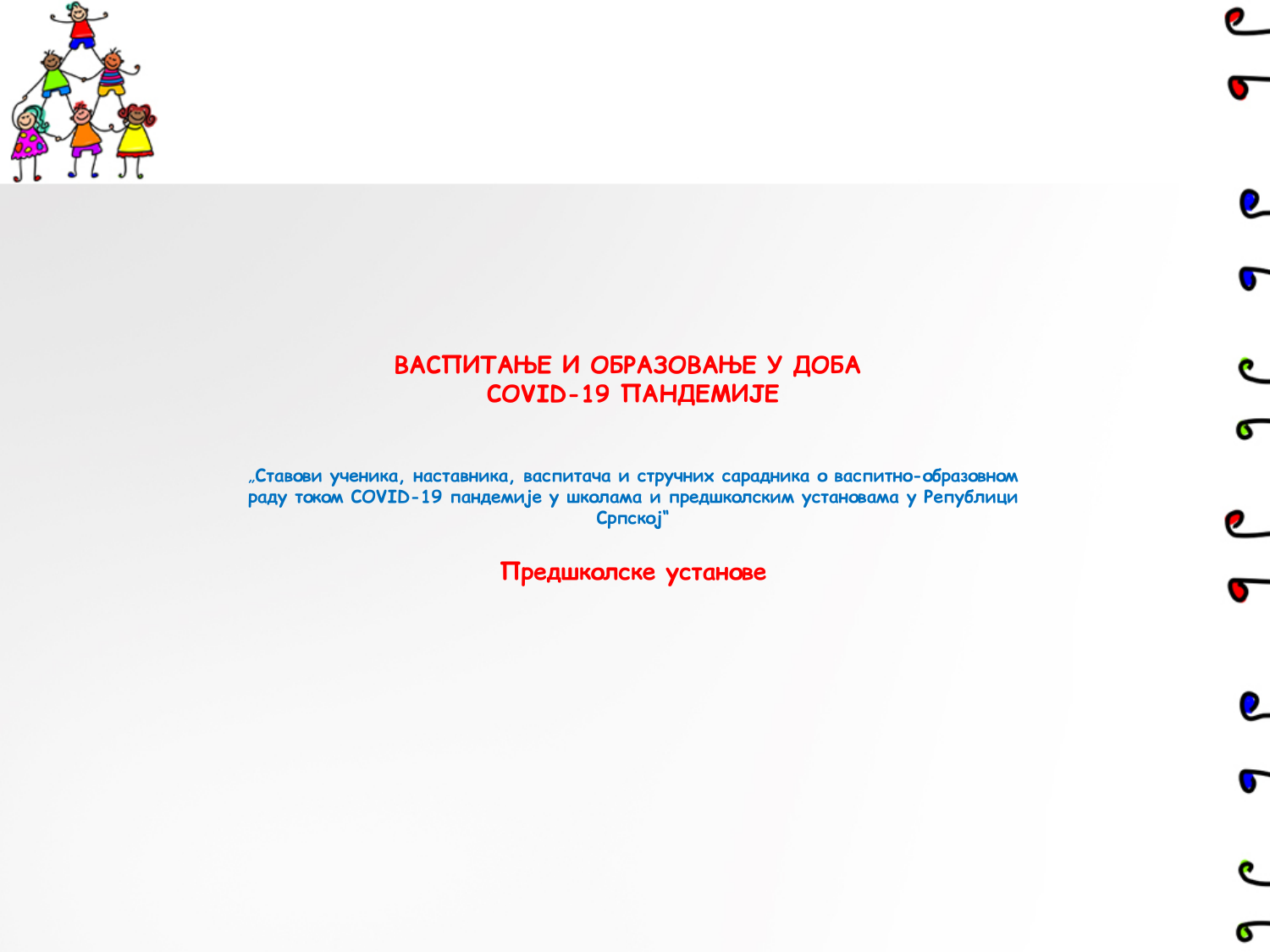

# ВАСПИТАЊЕ И ОБРАЗОВАЊЕ У ДОБА COVID-19 ПАНДЕМИЈЕ „Ставови ученика, наставника, васпитача и стручних сарадника о васпитно-образовном раду током COVID-19 пандемије у школама и предшколским установама у Републици Српској“ Предшколске установе